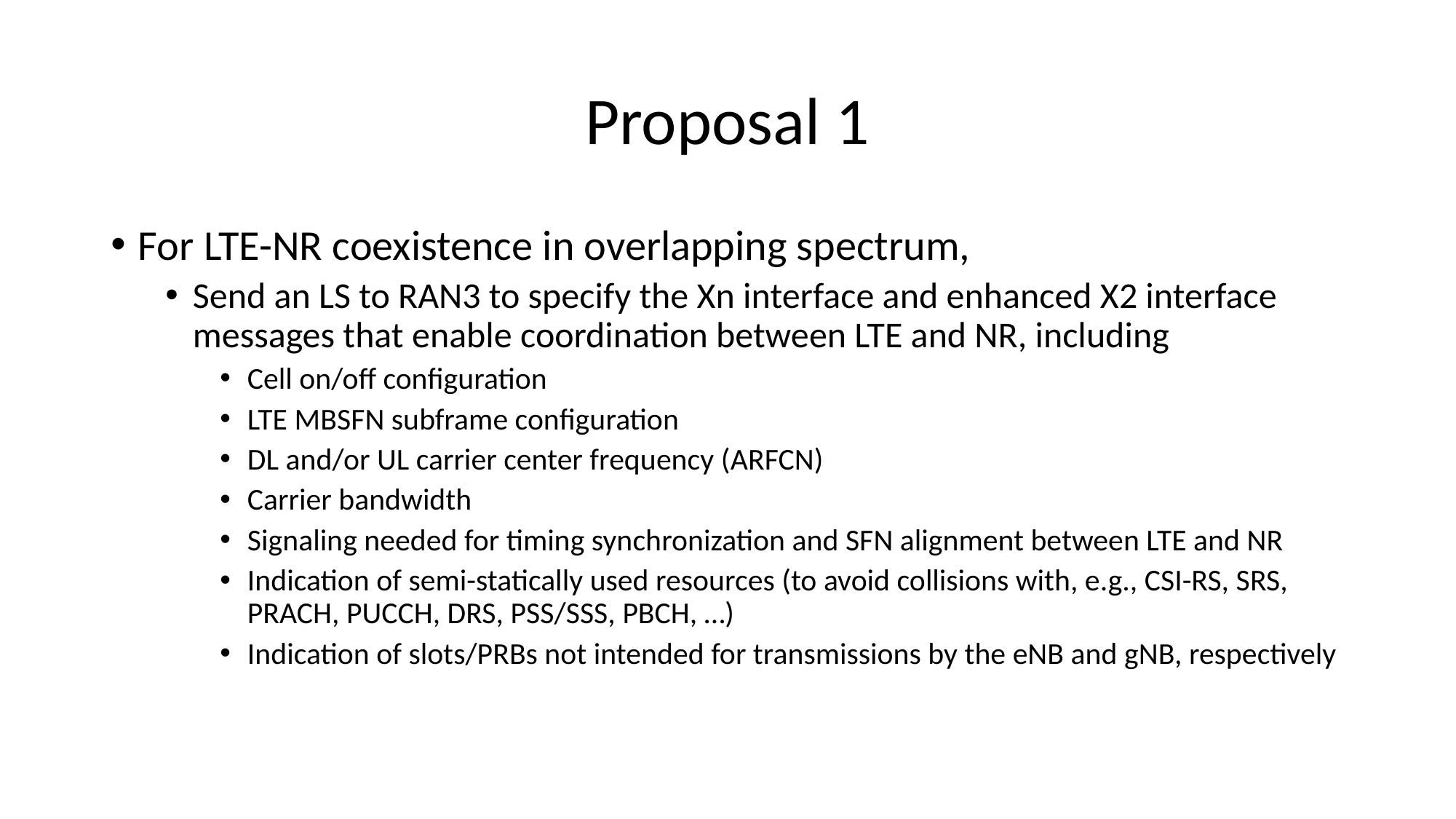

# Proposal 1
For LTE-NR coexistence in overlapping spectrum,
Send an LS to RAN3 to specify the Xn interface and enhanced X2 interface messages that enable coordination between LTE and NR, including
Cell on/off configuration
LTE MBSFN subframe configuration
DL and/or UL carrier center frequency (ARFCN)
Carrier bandwidth
Signaling needed for timing synchronization and SFN alignment between LTE and NR
Indication of semi-statically used resources (to avoid collisions with, e.g., CSI-RS, SRS, PRACH, PUCCH, DRS, PSS/SSS, PBCH, …)
Indication of slots/PRBs not intended for transmissions by the eNB and gNB, respectively